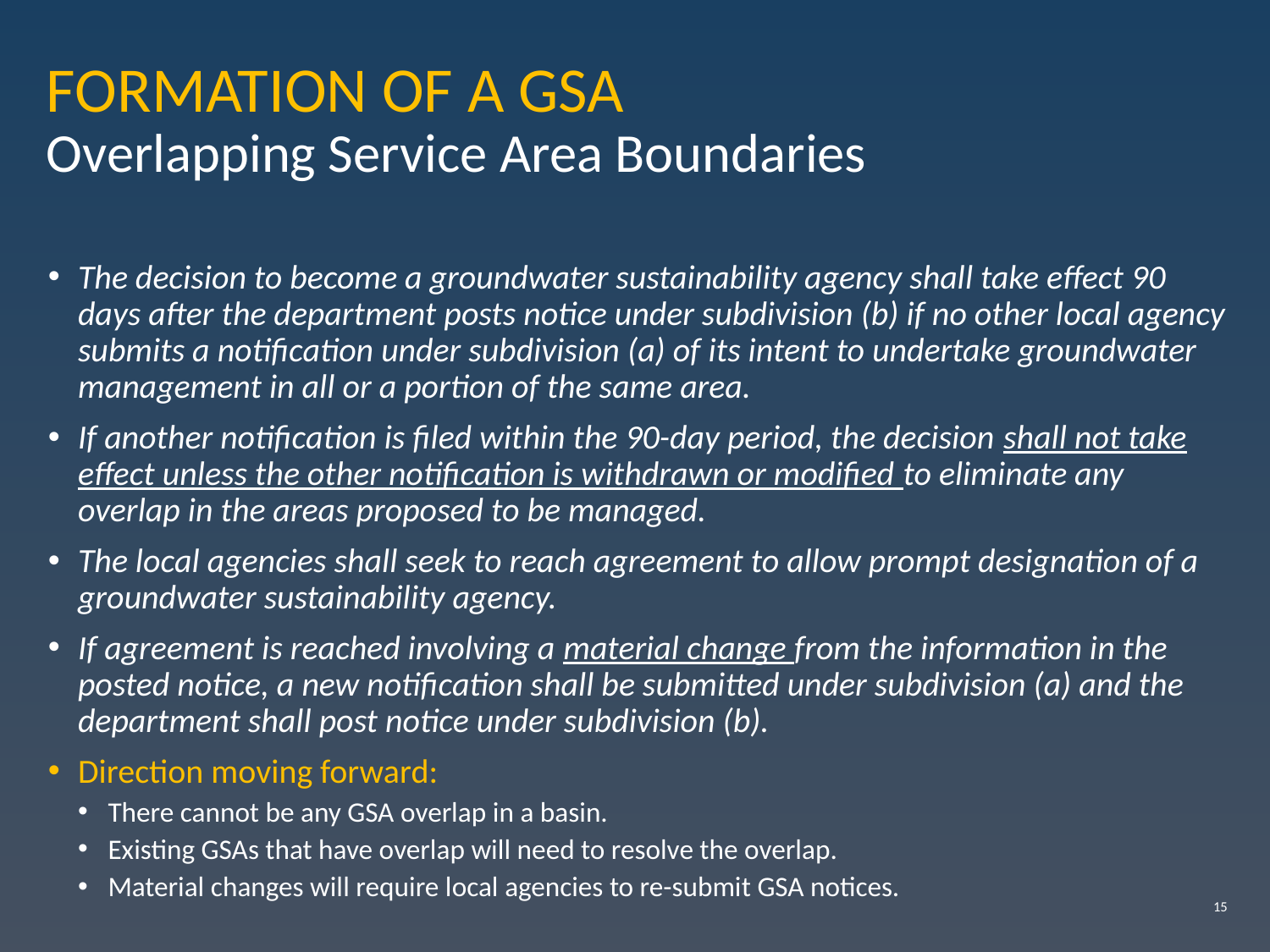

# FORMATION OF A GSA Overlapping Service Area Boundaries
The decision to become a groundwater sustainability agency shall take effect 90 days after the department posts notice under subdivision (b) if no other local agency submits a notification under subdivision (a) of its intent to undertake groundwater management in all or a portion of the same area.
If another notification is filed within the 90-day period, the decision shall not take effect unless the other notification is withdrawn or modified to eliminate any overlap in the areas proposed to be managed.
The local agencies shall seek to reach agreement to allow prompt designation of a groundwater sustainability agency.
If agreement is reached involving a material change from the information in the posted notice, a new notification shall be submitted under subdivision (a) and the department shall post notice under subdivision (b).
Direction moving forward:
There cannot be any GSA overlap in a basin.
Existing GSAs that have overlap will need to resolve the overlap.
Material changes will require local agencies to re-submit GSA notices.
15